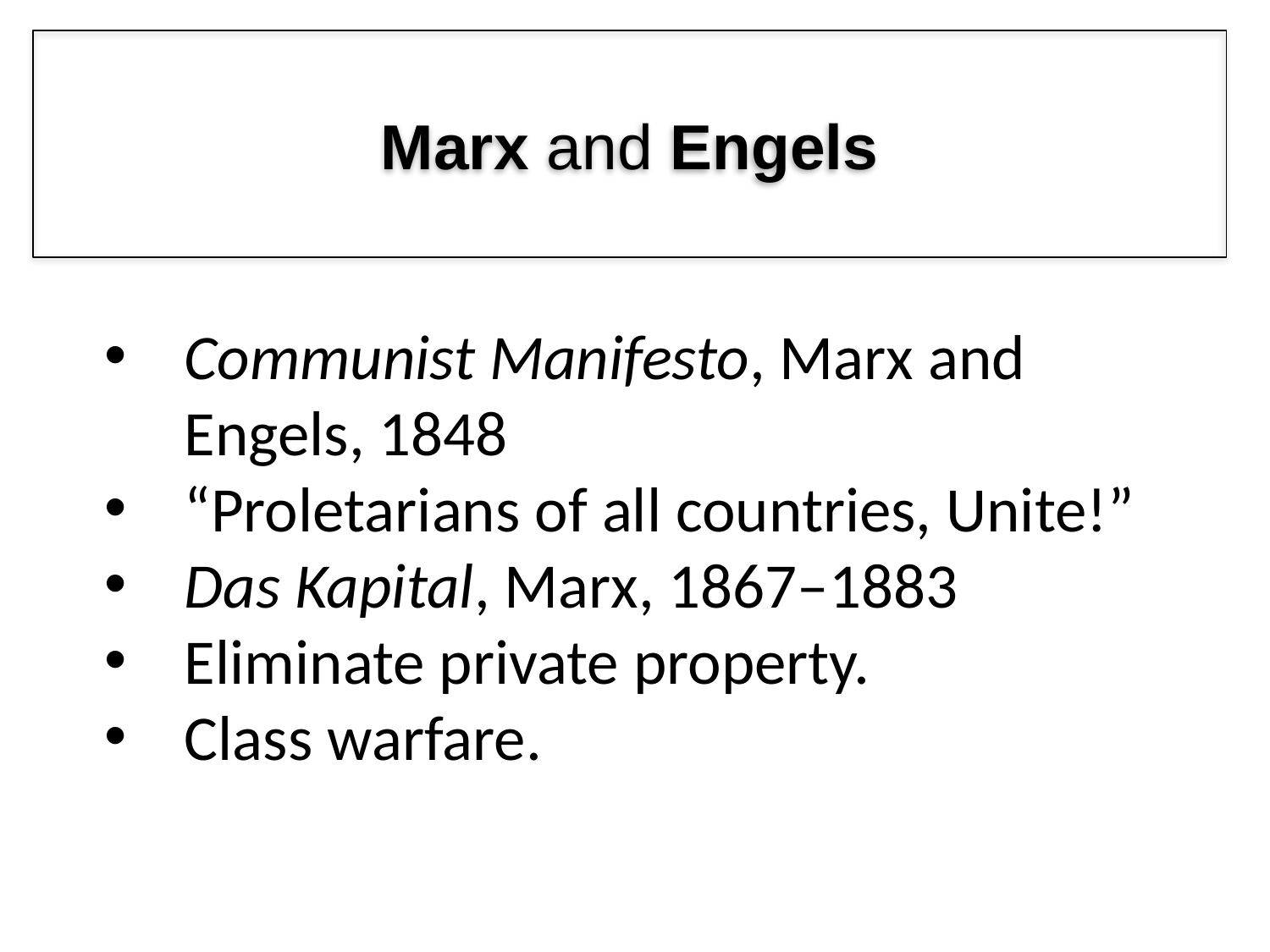

Marx and Engels
Communist Manifesto, Marx and Engels, 1848
“Proletarians of all countries, Unite!”
Das Kapital, Marx, 1867–1883
Eliminate private property.
Class warfare.